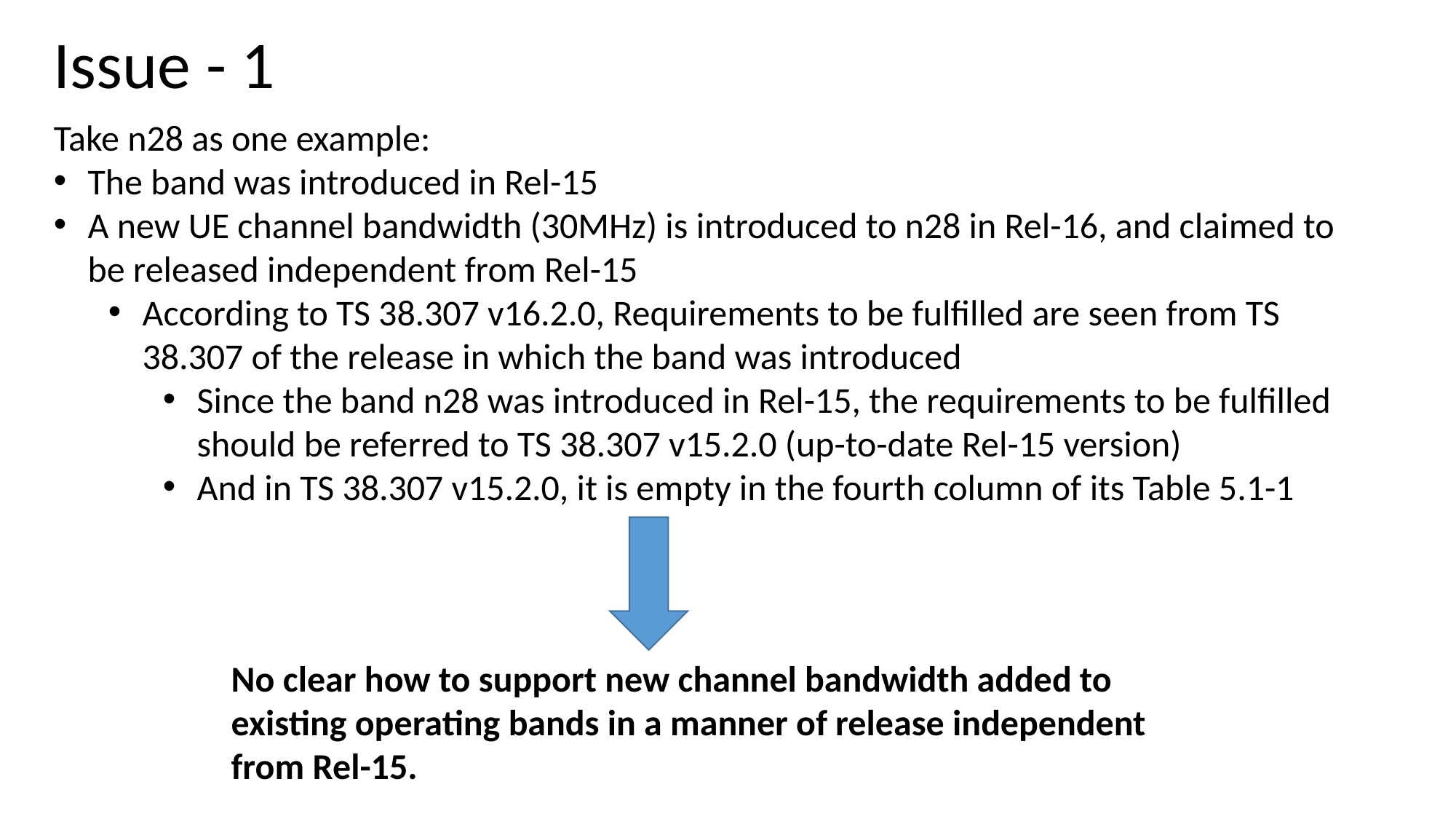

# Issue - 1
Take n28 as one example:
The band was introduced in Rel-15
A new UE channel bandwidth (30MHz) is introduced to n28 in Rel-16, and claimed to be released independent from Rel-15
According to TS 38.307 v16.2.0, Requirements to be fulfilled are seen from TS 38.307 of the release in which the band was introduced
Since the band n28 was introduced in Rel-15, the requirements to be fulfilled should be referred to TS 38.307 v15.2.0 (up-to-date Rel-15 version)
And in TS 38.307 v15.2.0, it is empty in the fourth column of its Table 5.1-1

No clear how to support new channel bandwidth added to existing operating bands in a manner of release independent from Rel-15.